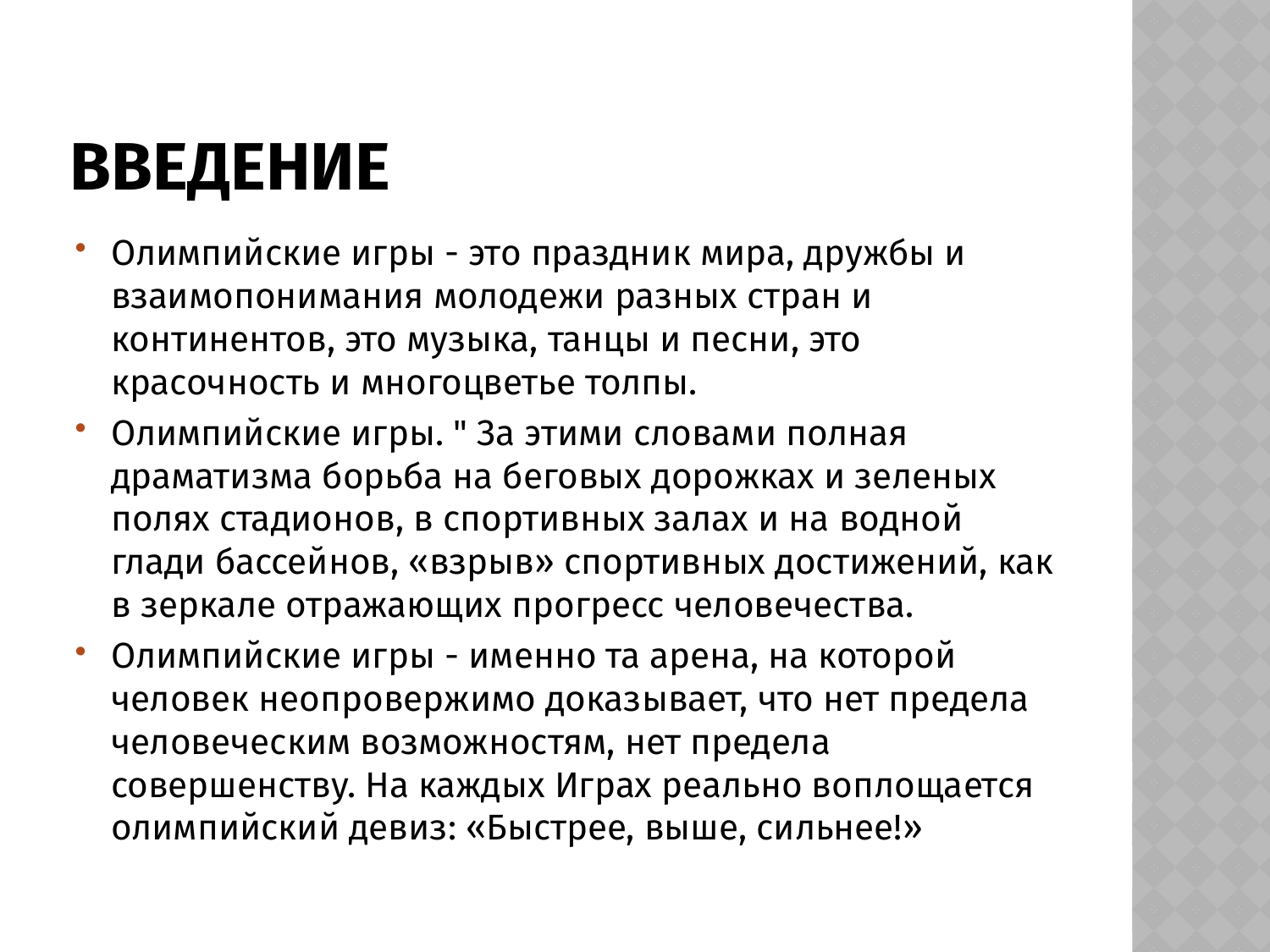

# Введение
Олимпийские игры - это праздник мира, дружбы и взаимопонимания молодежи разных стран и континентов, это музыка, танцы и песни, это красочность и многоцветье толпы.
Олимпийские игры. " За этими словами полная драматизма борьба на беговых дорожках и зеленых полях стадионов, в спортивных залах и на водной глади бассейнов, «взрыв» спортивных достижений, как в зеркале отражающих прогресс человечества.
Олимпийские игры - именно та арена, на которой человек неопровержимо доказывает, что нет предела человеческим возможностям, нет предела совершенству. На каждых Играх реально воплощается олимпийский девиз: «Быстрее, выше, сильнее!»